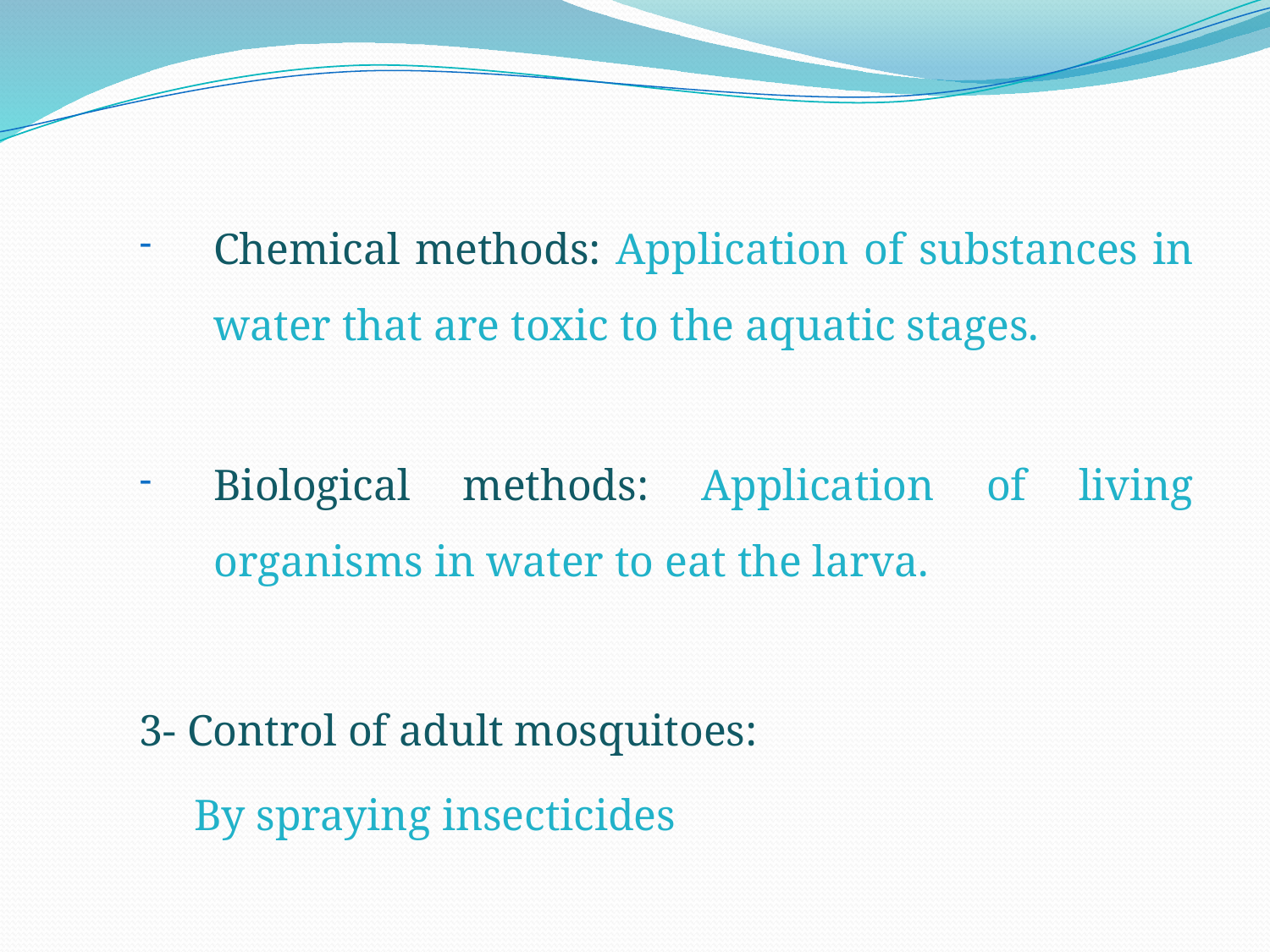

#
Chemical methods: Application of substances in water that are toxic to the aquatic stages.

Biological methods: Application of living organisms in water to eat the larva.

3- Control of adult mosquitoes:
     By spraying insecticides